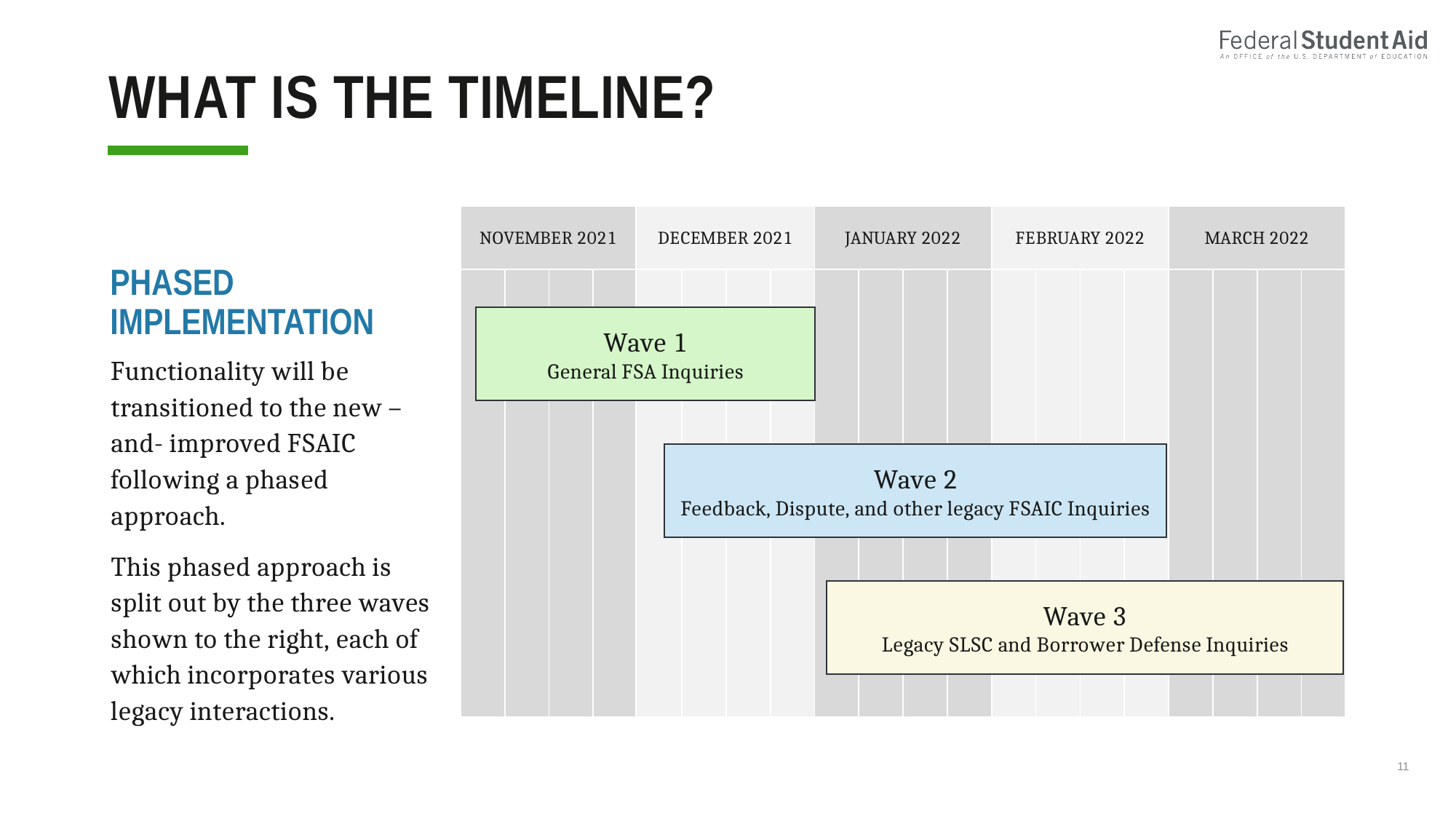

# What is the timeline?
| NOVEMBER 2021 |  |  |  | DECEMBER 2021 |  |  |  | JANUARY 2022 |  |  |  | FEBRUARY 2022 |  |  |  | MARCH 2022 |  |  |  |
| --- | --- | --- | --- | --- | --- | --- | --- | --- | --- | --- | --- | --- | --- | --- | --- | --- | --- | --- | --- |
|  |  |  |  |  |  |  |  |  |  |  |  |  |  |  |  |  |  |  |  |
Phased Implementation

Wave 1
General FSA Inquiries
Functionality will be transitioned to the new –and- improved FSAIC following a phased approach.
This phased approach is split out by the three waves shown to the right, each of which incorporates various legacy interactions.

Wave 2
Feedback, Dispute, and other legacy FSAIC Inquiries
Wave 3
Legacy SLSC and Borrower Defense Inquiries
11